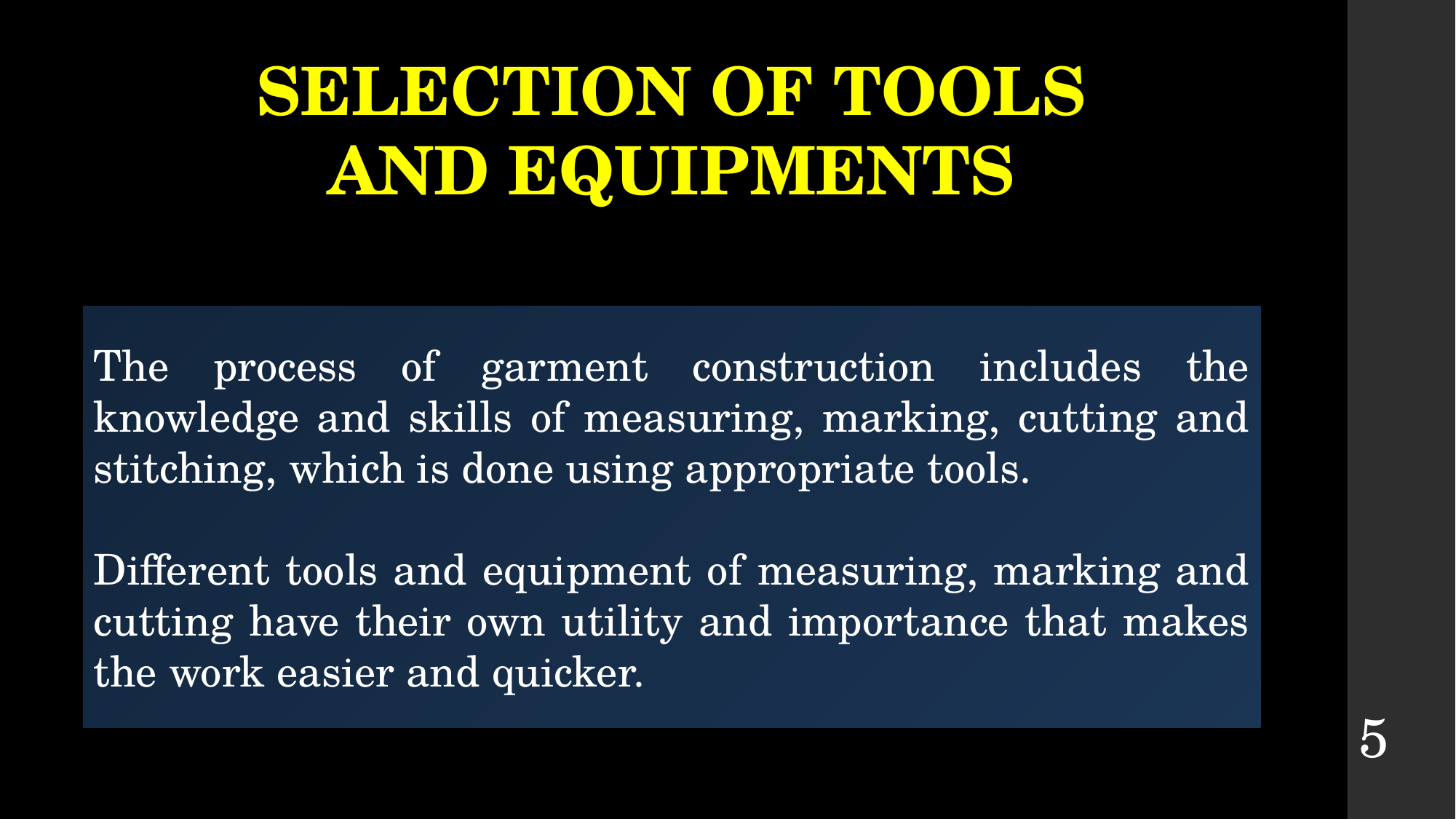

# SELECTION OF TOOLS AND EQUIPMENTS
The process of garment construction includes the knowledge and skills of measuring, marking, cutting and stitching, which is done using appropriate tools.

Different tools and equipment of measuring, marking and cutting have their own utility and importance that makes the work easier and quicker.
5